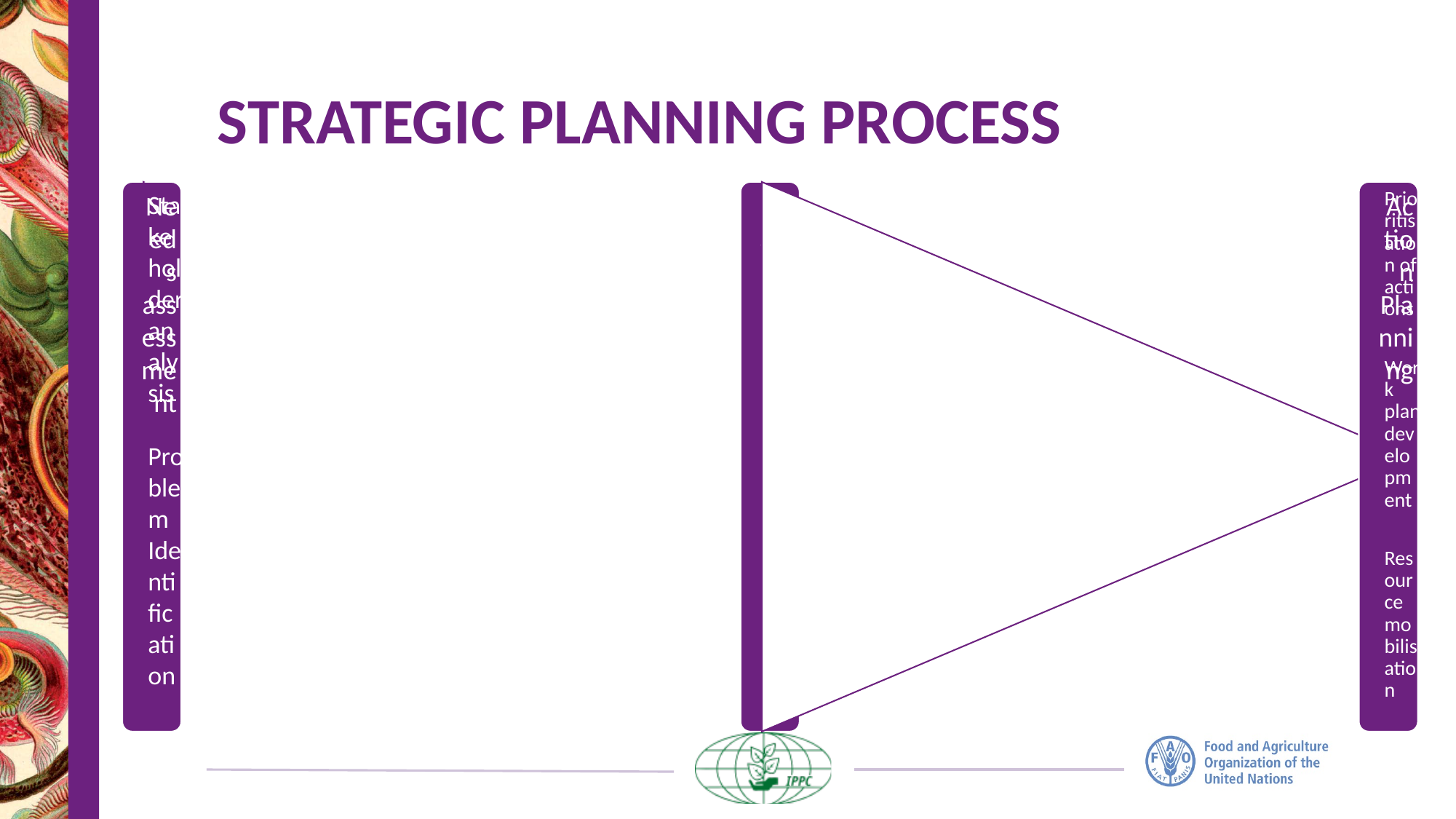

# STRATEGIC PLANNING PROCESS
Problem Identification
Strategic Planning
SWOT analysis
Logical Framework
Resource mobilisation